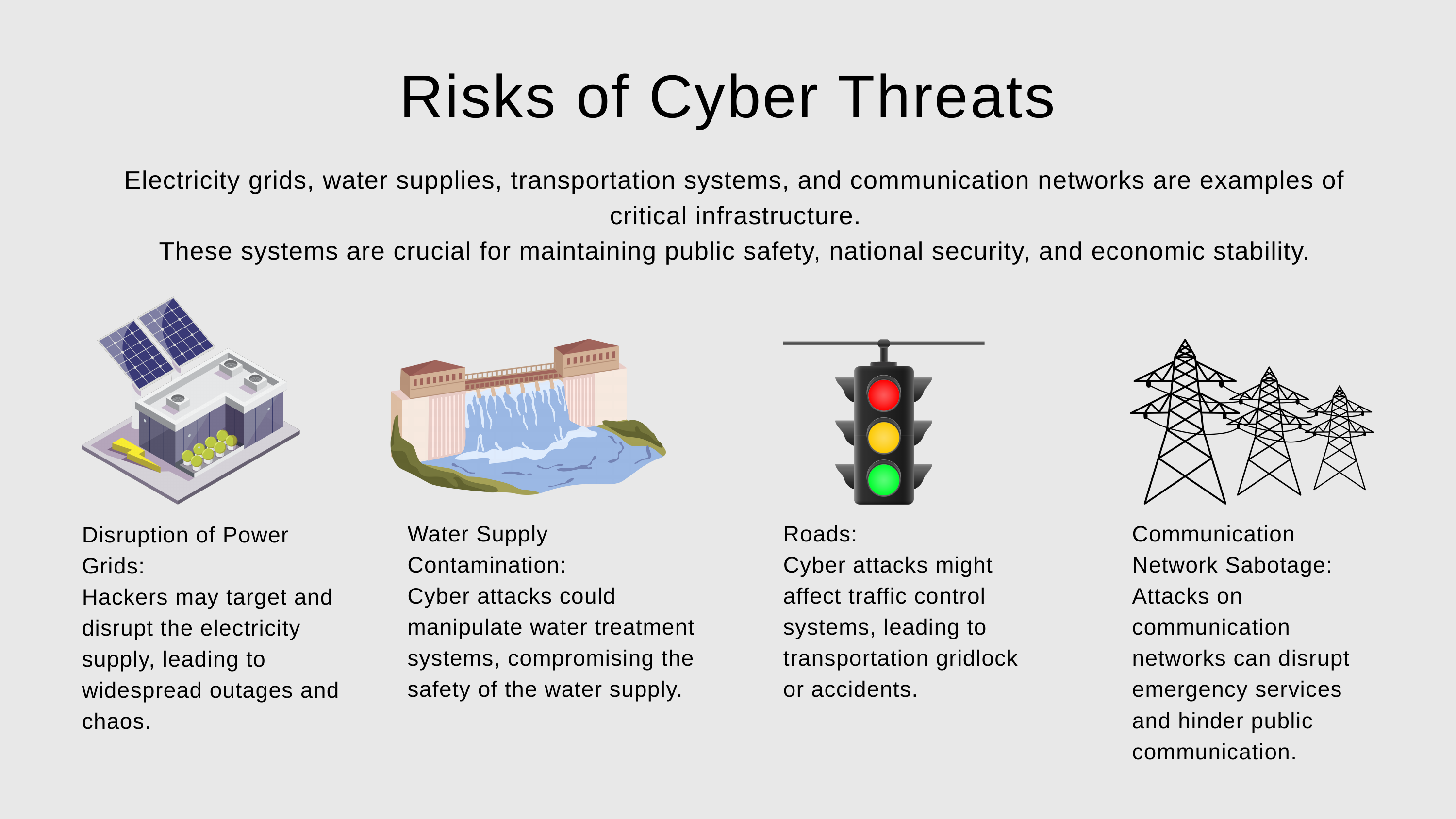

Risks of Cyber Threats
Electricity grids, water supplies, transportation systems, and communication networks are examples of critical infrastructure.
These systems are crucial for maintaining public safety, national security, and economic stability.

Water Supply Contamination:
Cyber attacks could manipulate water treatment systems, compromising the safety of the water supply.
Roads:
Cyber attacks might affect traffic control systems, leading to transportation gridlock or accidents.
Communication Network Sabotage:
Attacks on communication networks can disrupt emergency services and hinder public communication.
Disruption of Power Grids:
Hackers may target and disrupt the electricity supply, leading to widespread outages and chaos.